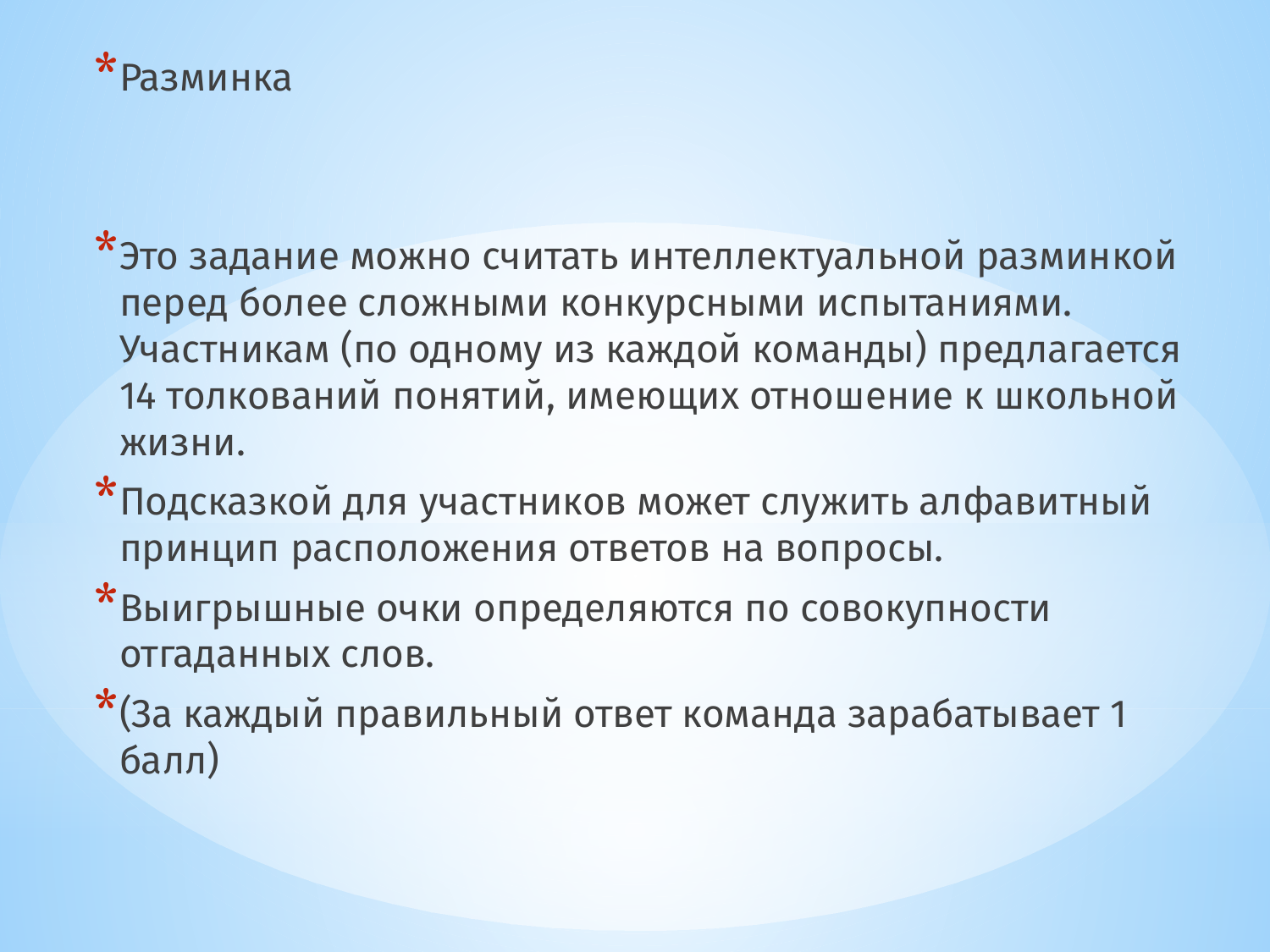

Разминка

Это задание можно считать интеллектуальной разминкой перед более сложными конкурсными испытаниями. Участникам (по одному из каждой команды) предлагается 14 толкований понятий, имеющих отношение к школьной жизни.
Подсказкой для участников может служить алфавитный принцип расположения ответов на вопросы.
Выигрышные очки определяются по совокупности отгаданных слов.
(За каждый правильный ответ команда зарабатывает 1 балл)